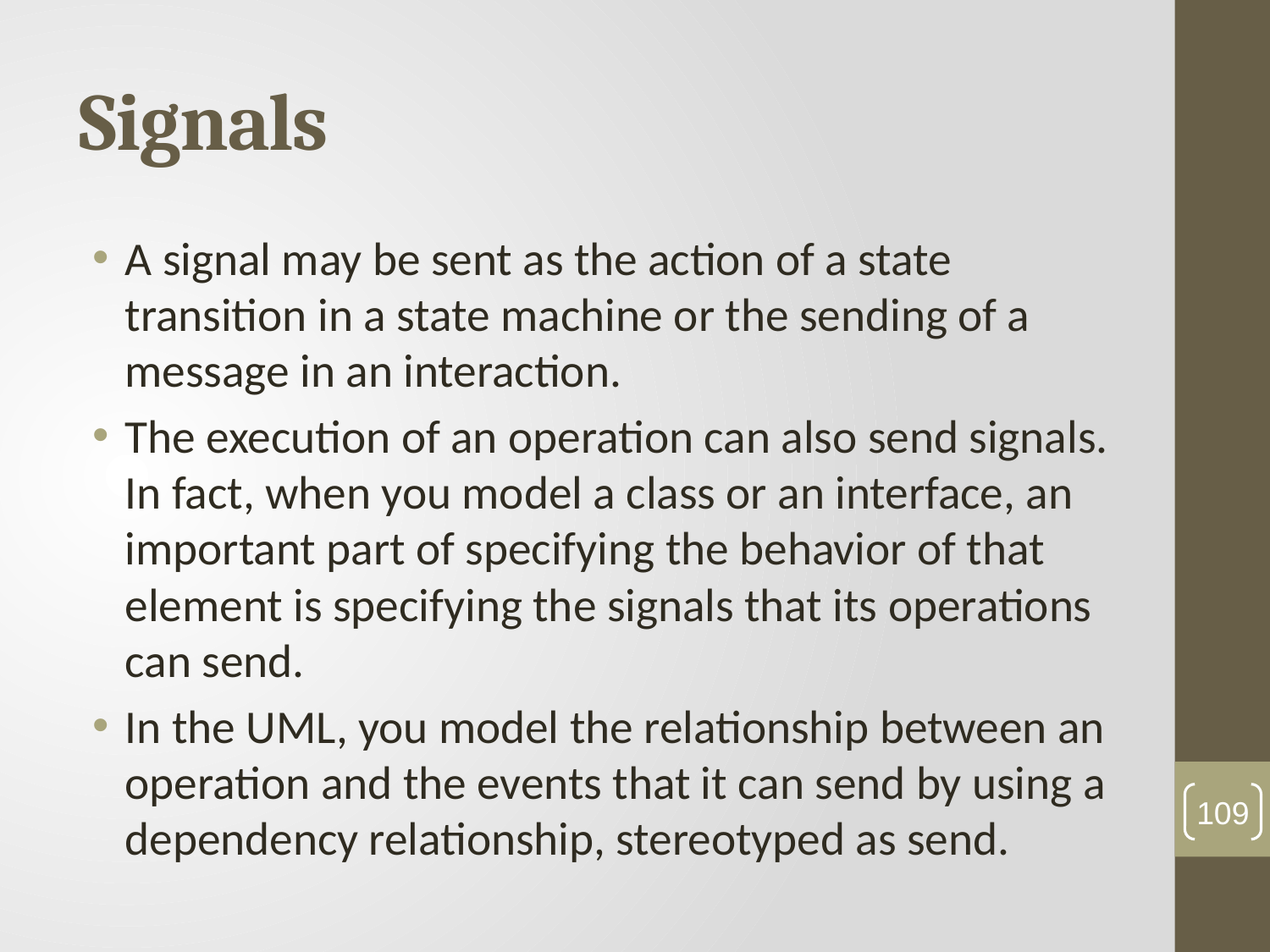

# Signals
A signal may be sent as the action of a state transition in a state machine or the sending of a message in an interaction.
The execution of an operation can also send signals. In fact, when you model a class or an interface, an important part of specifying the behavior of that element is specifying the signals that its operations can send.
In the UML, you model the relationship between an operation and the events that it can send by using a dependency relationship, stereotyped as send.
109